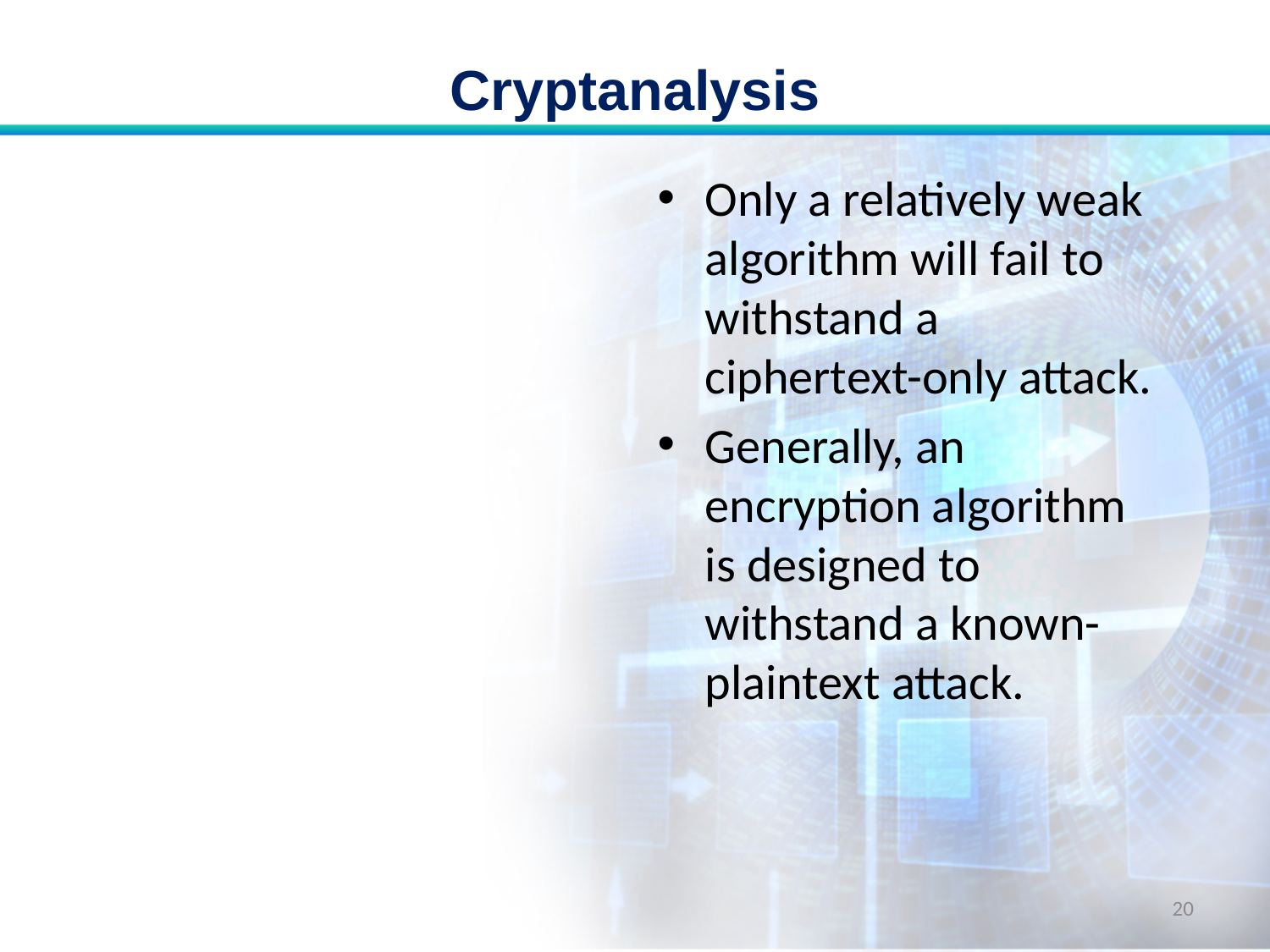

# Cryptanalysis
Only a relatively weak algorithm will fail to withstand a ciphertext-only attack.
Generally, an encryption algorithm is designed to withstand a known-plaintext attack.

20